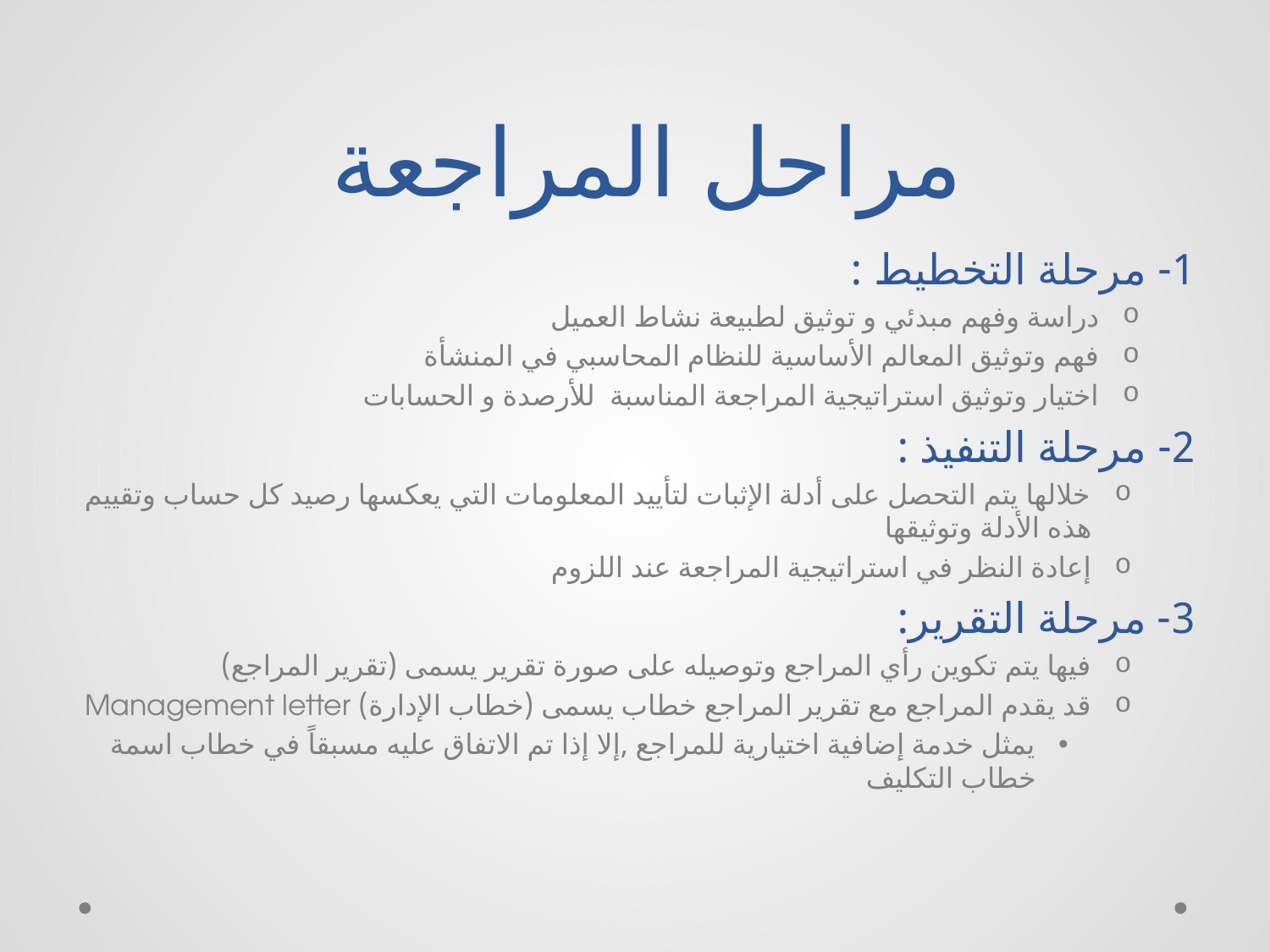

# مراحل المراجعة
1- مرحلة التخطيط :
دراسة وفهم مبدئي و توثيق لطبيعة نشاط العميل
فهم وتوثيق المعالم الأساسية للنظام المحاسبي في المنشأة
اختيار وتوثيق استراتيجية المراجعة المناسبة  للأرصدة و الحسابات
2- مرحلة التنفيذ :
خلالها يتم التحصل على أدلة الإثبات لتأييد المعلومات التي يعكسها رصيد كل حساب وتقييم هذه الأدلة وتوثيقها
إعادة النظر في استراتيجية المراجعة عند اللزوم
3- مرحلة التقرير:
فيها يتم تكوين رأي المراجع وتوصيله على صورة تقرير يسمى (تقرير المراجع)
قد يقدم المراجع مع تقرير المراجع خطاب يسمى (خطاب الإدارة) Management letter
يمثل خدمة إضافية اختيارية للمراجع ,إلا إذا تم الاتفاق عليه مسبقاً في خطاب اسمة خطاب التكليف